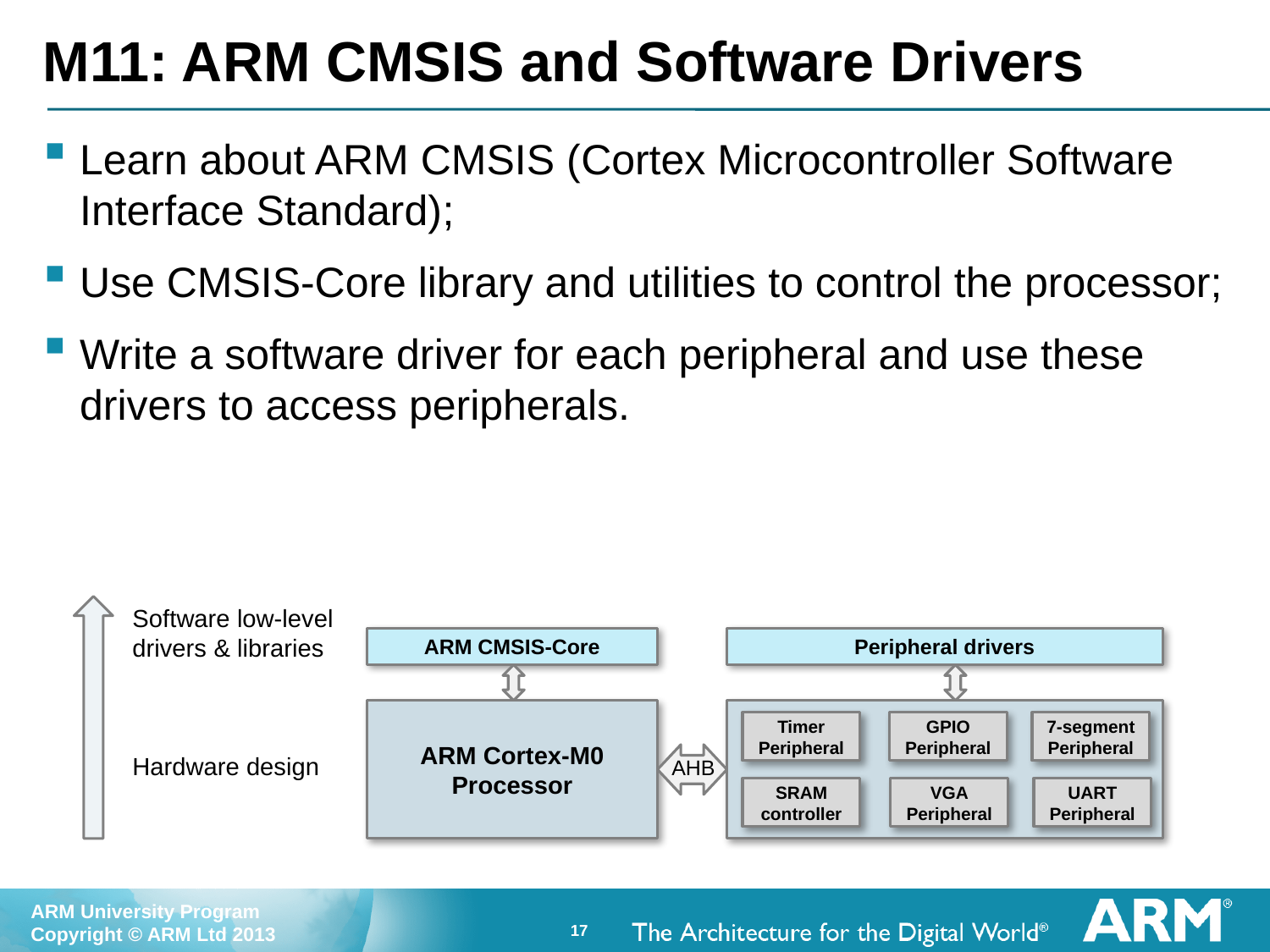

# M11: ARM CMSIS and Software Drivers
Learn about ARM CMSIS (Cortex Microcontroller Software Interface Standard);
Use CMSIS-Core library and utilities to control the processor;
Write a software driver for each peripheral and use these drivers to access peripherals.

Software low-level drivers & libraries
ARM CMSIS-Core
Peripheral drivers

ARM Cortex-M0
Processor

Timer
Peripheral
GPIO
Peripheral
7-segment
Peripheral

Hardware design
AHB
SRAM
controller
VGA
Peripheral
UART
Peripheral